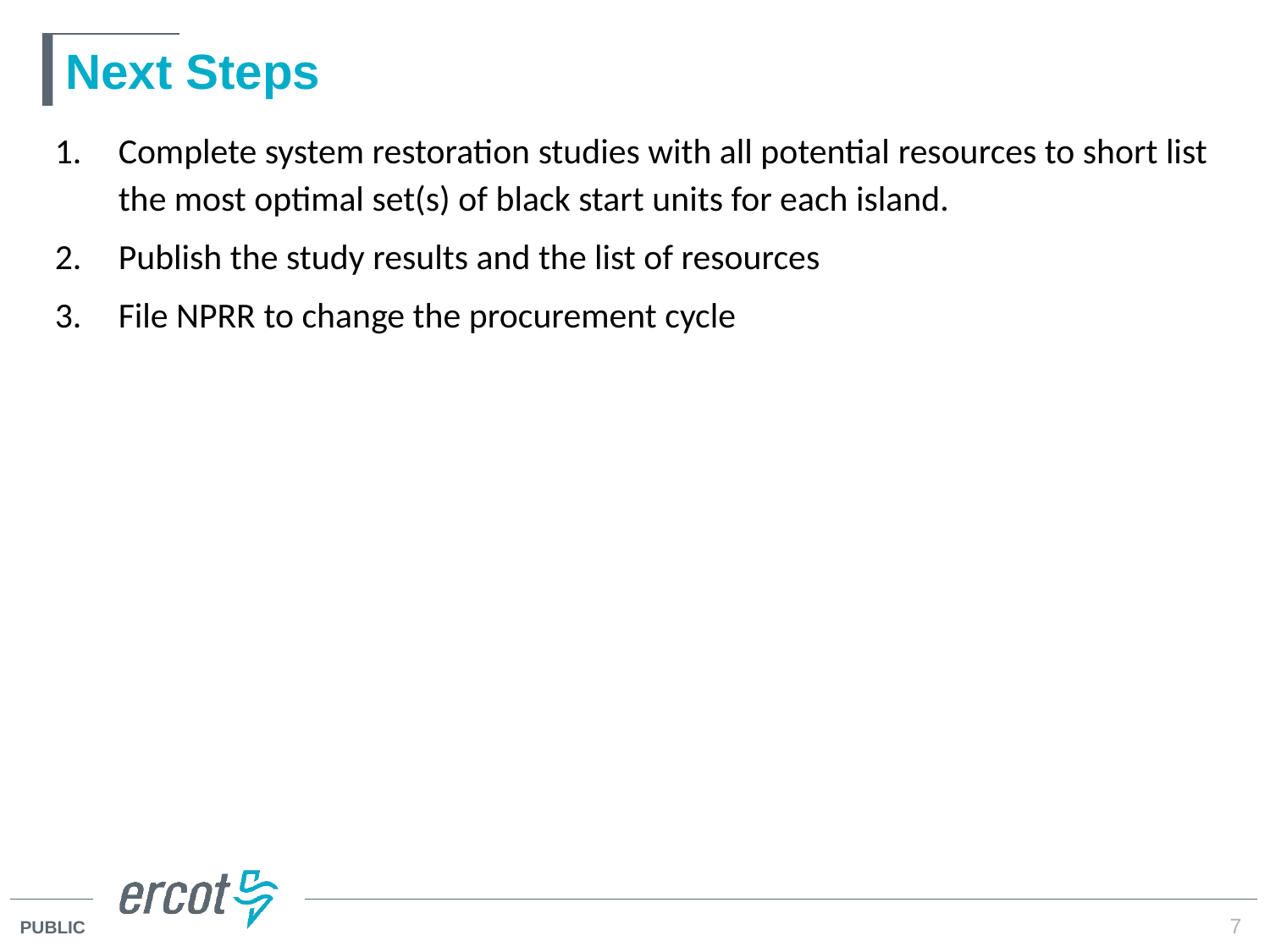

# Next Steps
Complete system restoration studies with all potential resources to short list the most optimal set(s) of black start units for each island.
Publish the study results and the list of resources
File NPRR to change the procurement cycle
7